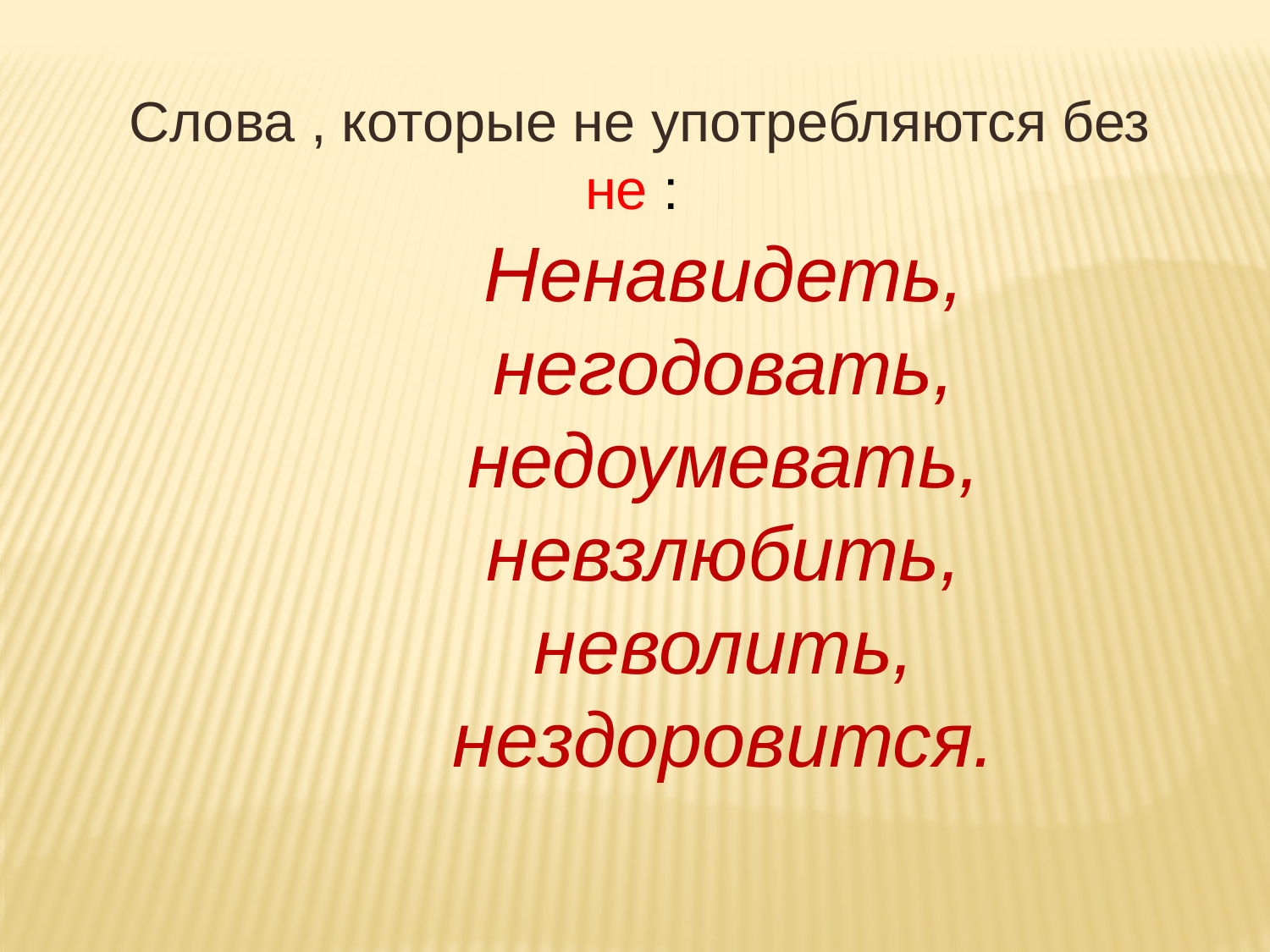

Слова , которые не употребляются без не :
Ненавидеть, негодовать, недоумевать, невзлюбить, неволить, нездоровится.